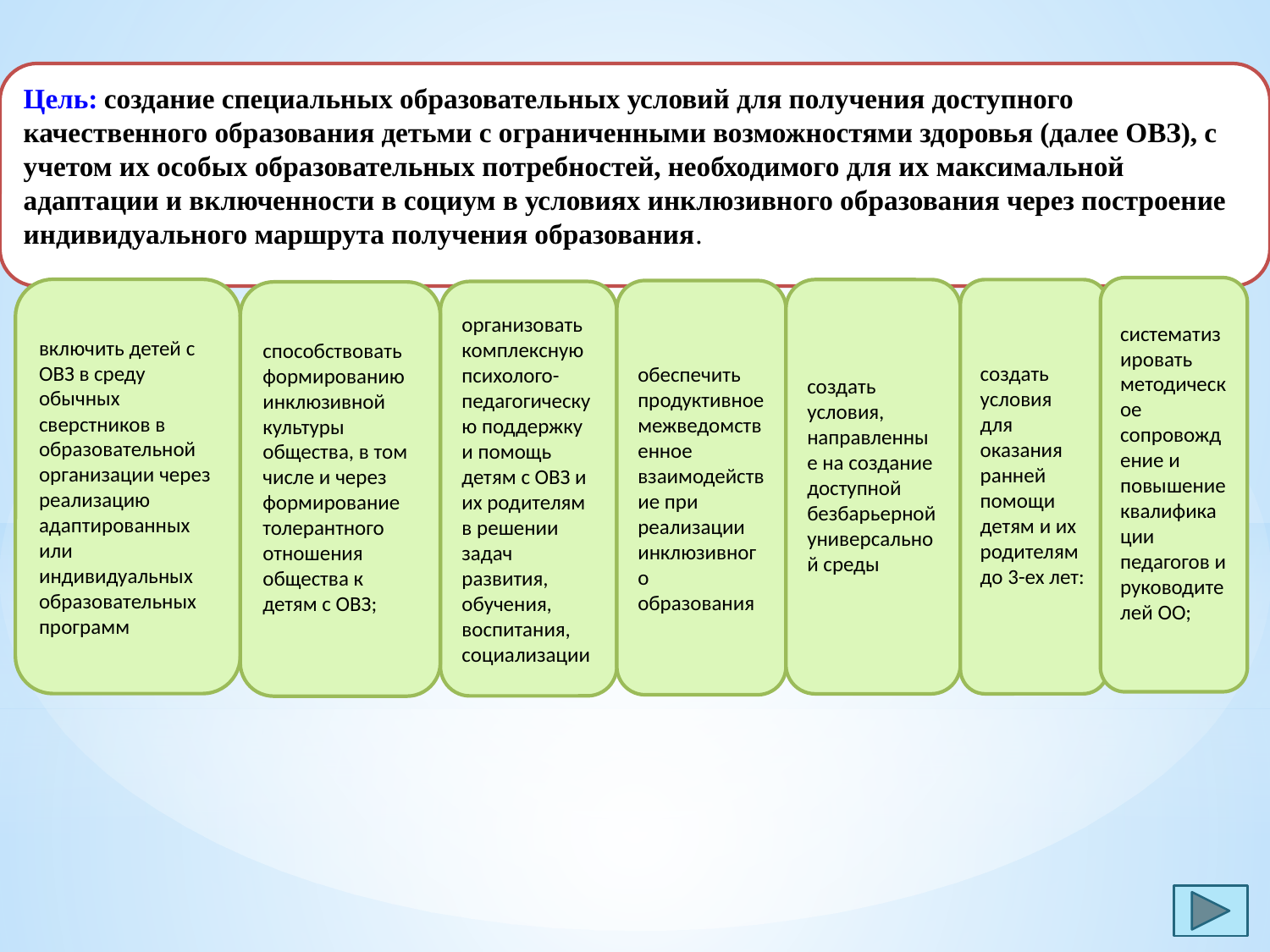

Цель: создание специальных образовательных условий для получения доступного качественного образования детьми с ограниченными возможностями здоровья (далее ОВЗ), с учетом их особых образовательных потребностей, необходимого для их максимальной адаптации и включенности в социум в условиях инклюзивного образования через построение индивидуального маршрута получения образования.

систематизировать методическое сопровождение и повышение квалификации педагогов и руководителей ОО;

включить детей с ОВЗ в среду обычных сверстников в образовательной организации через реализацию адаптированных или индивидуальных образовательных программ
создать условия, направленные на создание доступной безбарьерной универсальной среды

создать условия для оказания ранней помощи детям и их родителям до 3-ех лет:

обеспечить продуктивное межведомственное взаимодействие при реализации инклюзивного образования
организовать комплексную психолого-педагогическую поддержку и помощь детям с ОВЗ и их родителям в решении задач развития, обучения, воспитания, социализации
способствовать формированию инклюзивной культуры общества, в том числе и через формирование толерантного отношения общества к детям с ОВЗ;